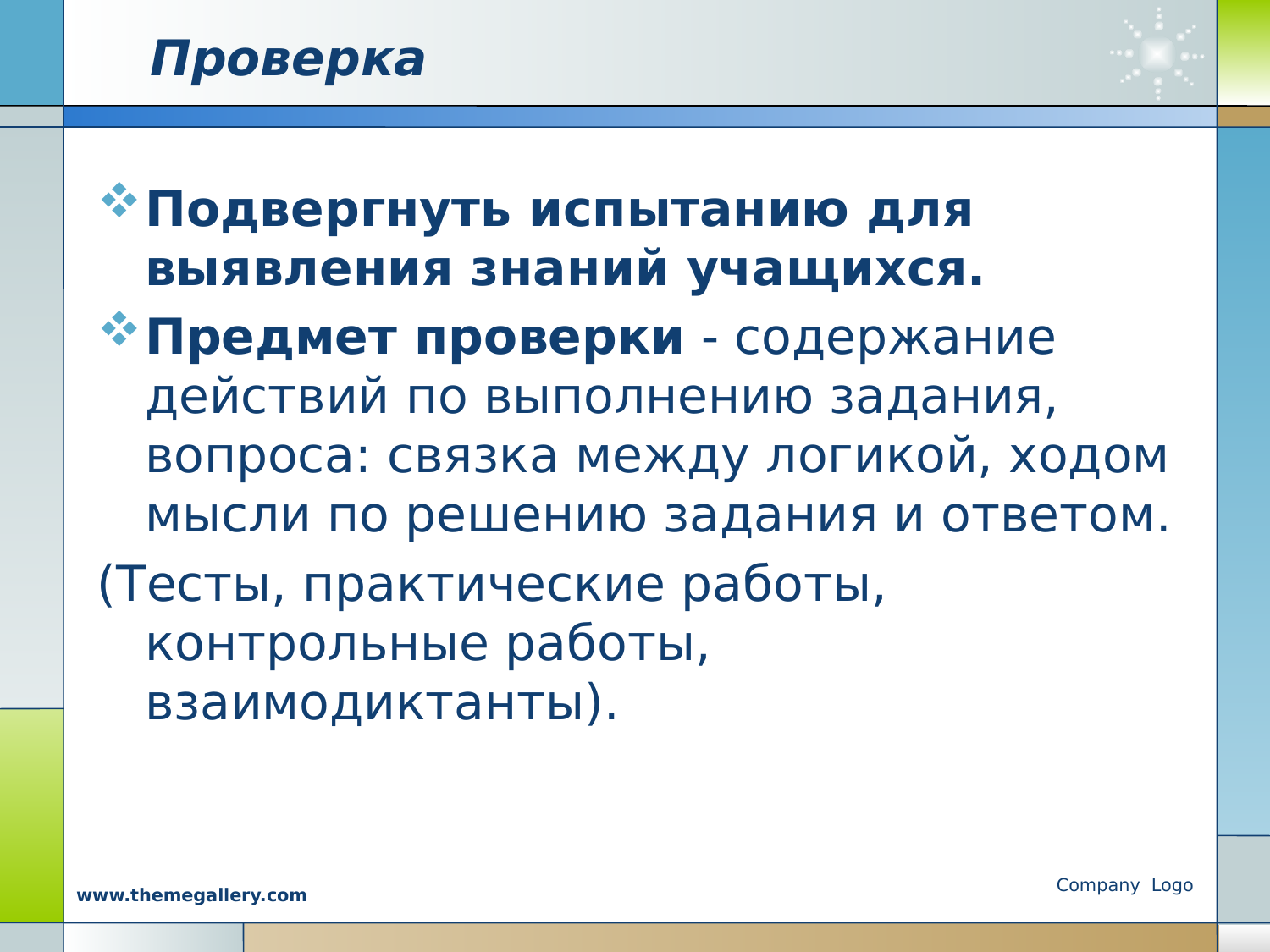

# Проверка
Подвергнуть испытанию для выявления знаний учащихся.
Предмет проверки - содержание действий по выполнению задания, вопроса: связка между логикой, ходом мысли по решению задания и ответом.
(Тесты, практические работы,    контрольные работы, взаимодиктанты).

Company  Logo
www.themegallery.com